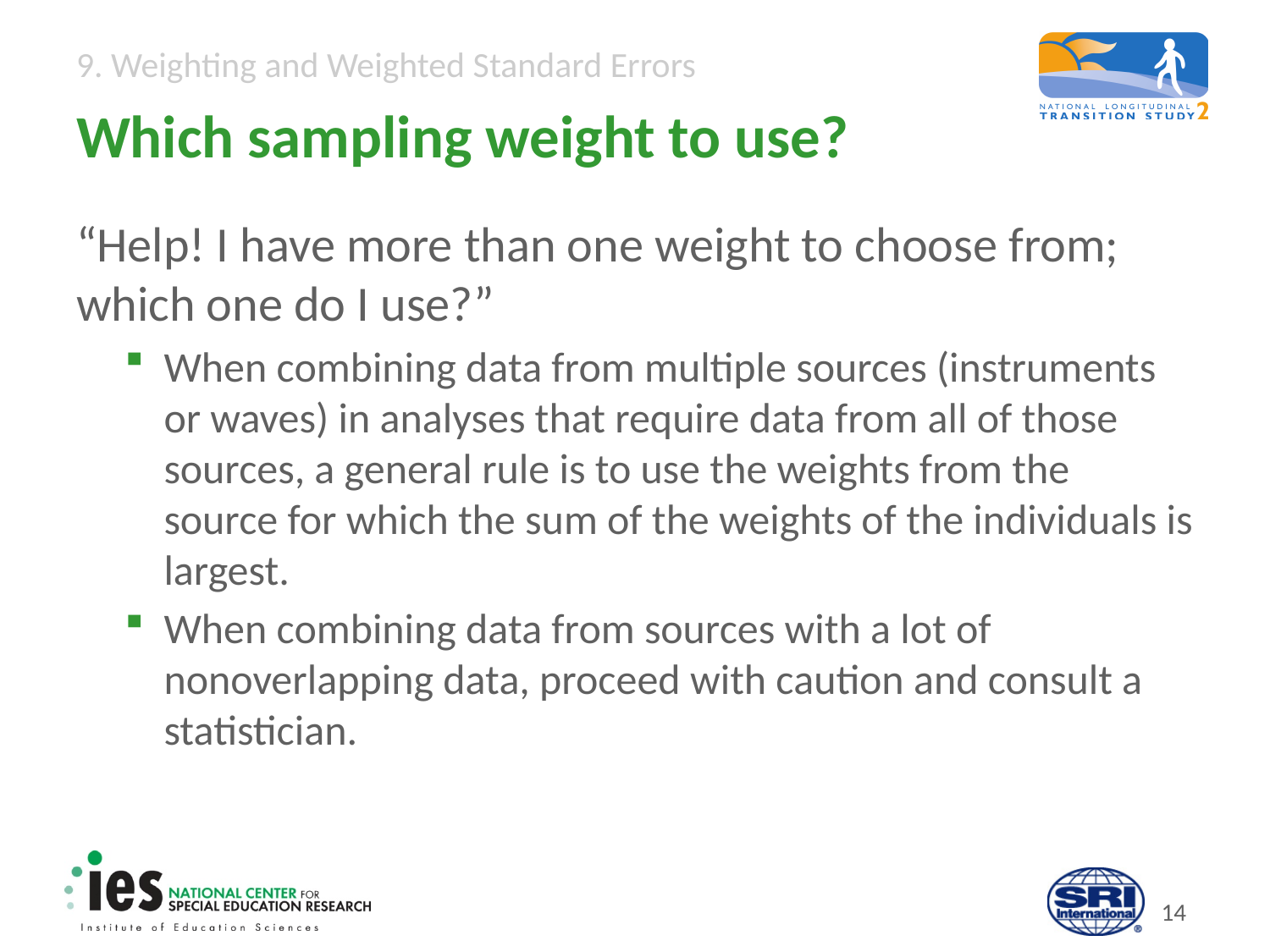

# Which sampling weight to use?
“Help! I have more than one weight to choose from; which one do I use?”
When combining data from multiple sources (instruments or waves) in analyses that require data from all of those sources, a general rule is to use the weights from the source for which the sum of the weights of the individuals is largest.
When combining data from sources with a lot of nonoverlapping data, proceed with caution and consult a statistician.

14